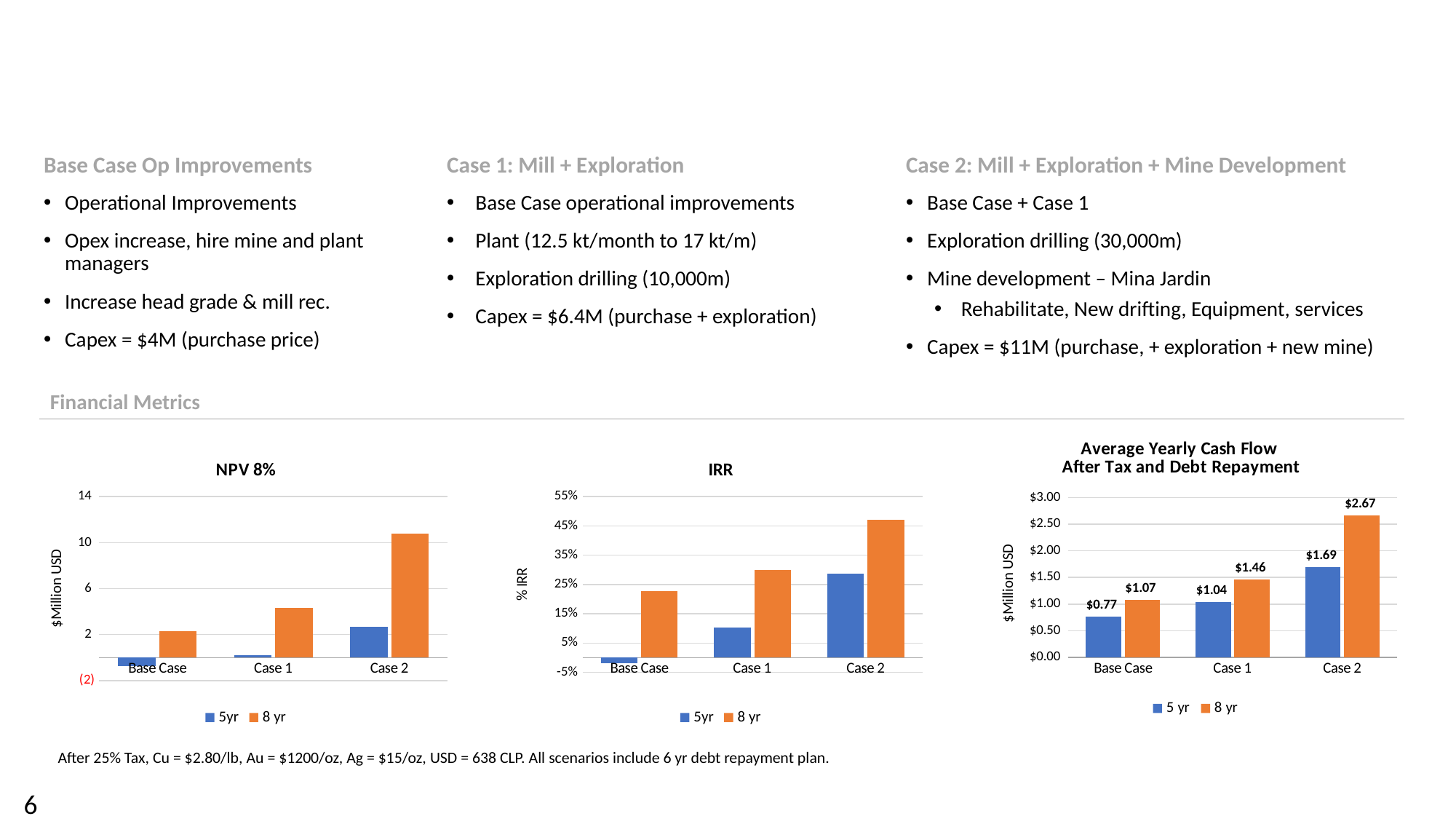

Base Case Op Improvements
Case 1: Mill + Exploration
Case 2: Mill + Exploration + Mine Development
Operational Improvements
Opex increase, hire mine and plant managers
Increase head grade & mill rec.
Capex = $4M (purchase price)

Base Case operational improvements
Plant (12.5 kt/month to 17 kt/m)
Exploration drilling (10,000m)
Capex = $6.4M (purchase + exploration)

Base Case + Case 1
Exploration drilling (30,000m)
Mine development – Mina Jardin
Rehabilitate, New drifting, Equipment, services
Capex = $11M (purchase, + exploration + new mine)

Financial Metrics

### Chart: Average Yearly Cash Flow
After Tax and Debt Repayment

| Category | 5 yr | 8 yr |
|---|---|---|
| Base Case | 0.769846606782342 | 1.0742216067823422 |
| Case 1 | 1.0353336263563262 | 1.4581912076063264 |
| Case 2 | 1.6923229331463265 | 2.6704414614328553 |

### Chart: NPV 8%

| Category | 5yr | 8 yr |
|---|---|---|
| Base Case | -0.710115313245886 | 2.2726257515066686 |
| Case 1 | 0.2173624227047553 | 4.3014933437284 |
| Case 2 | 2.7042342897239924 | 10.78637109924937 |

### Chart: IRR

| Category | 5yr | 8 yr |
|---|---|---|
| Base Case | -0.017836530176190135 | 0.22658308130265792 |
| Case 1 | 0.10202697143431605 | 0.29877330121107404 |
| Case 2 | 0.28653967421445703 | 0.4716647338560722 |
After 25% Tax, Cu = $2.80/lb, Au = $1200/oz, Ag = $15/oz, USD = 638 CLP. All scenarios include 6 yr debt repayment plan.

6